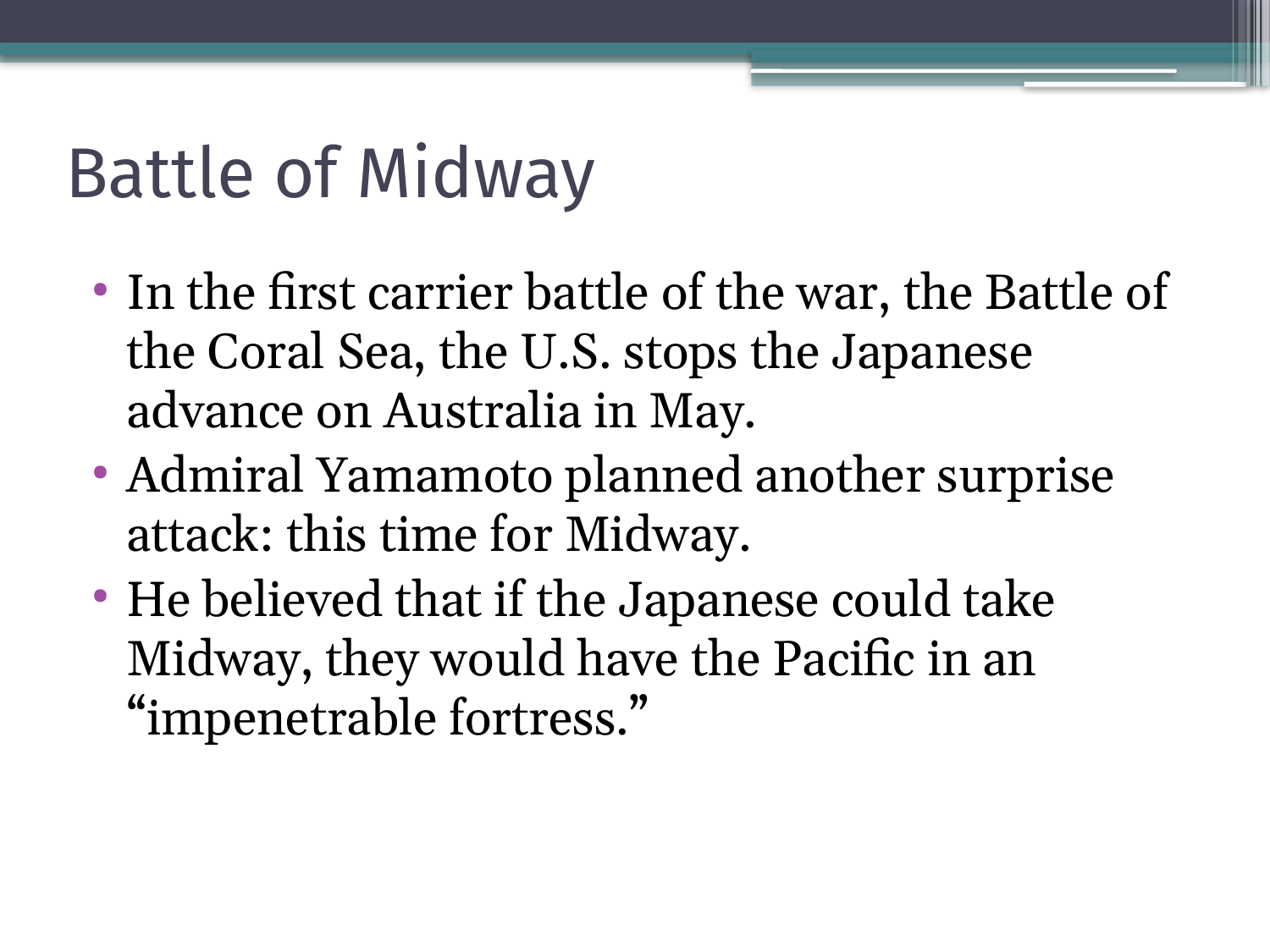

# Battle of Midway
In the first carrier battle of the war, the Battle of the Coral Sea, the U.S. stops the Japanese advance on Australia in May.
Admiral Yamamoto planned another surprise attack: this time for Midway.
He believed that if the Japanese could take Midway, they would have the Pacific in an “impenetrable fortress.”